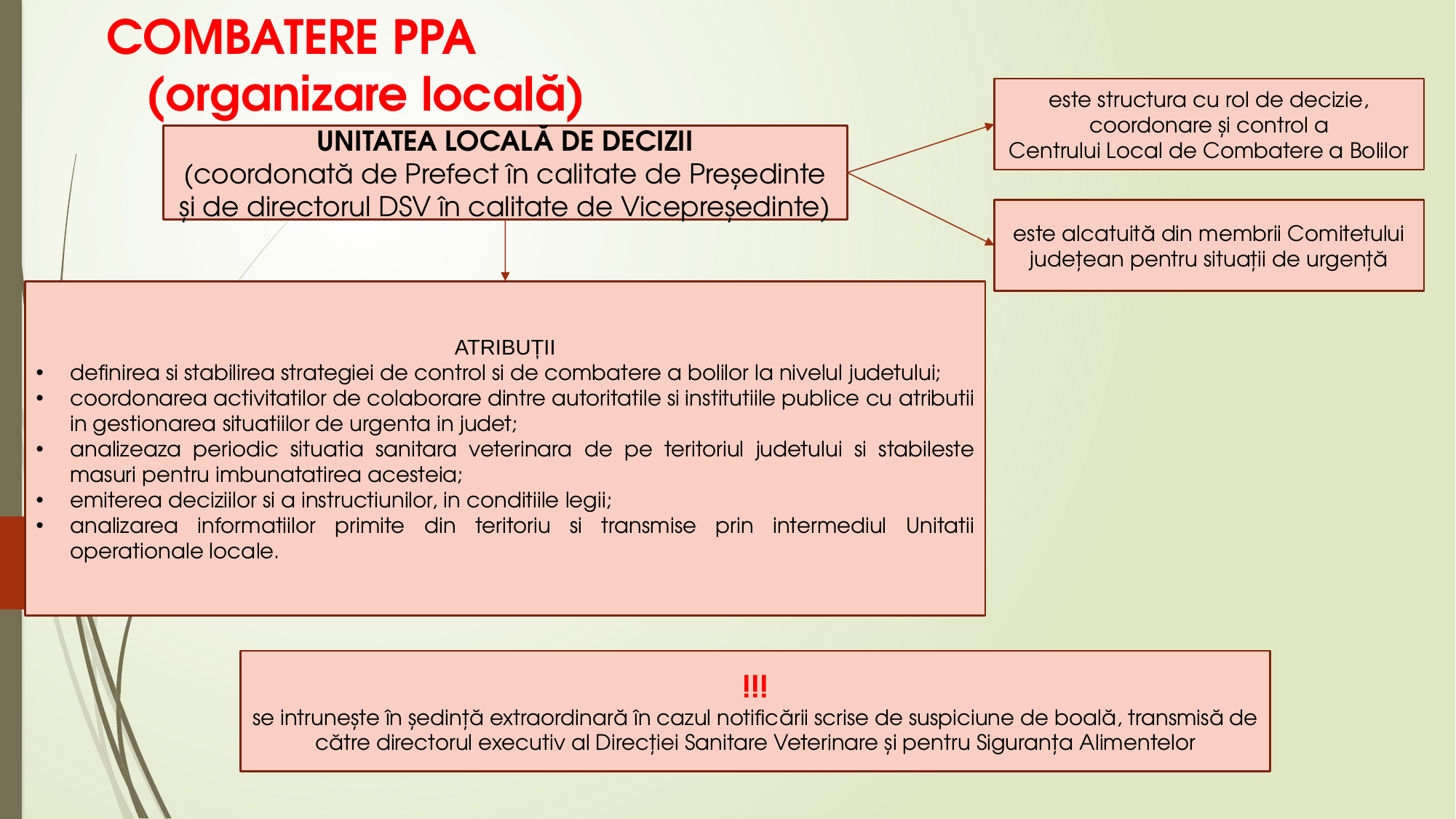

# COMBATERE PPA (organizare locală)
este structura cu rol de decizie, coordonare și control a
Centrului Local de Combatere a Bolilor
UNITATEA LOCALĂ DE DECIZII
(coordonată de Prefect în calitate de Președinte și de directorul DSV în calitate de Vicepreședinte)
este alcatuită din membrii Comitetului județean pentru situații de urgență
ATRIBUȚII
definirea si stabilirea strategiei de control si de combatere a bolilor la nivelul judetului;
coordonarea activitatilor de colaborare dintre autoritatile si institutiile publice cu atributii in gestionarea situatiilor de urgenta in judet;
analizeaza periodic situatia sanitara veterinara de pe teritoriul judetului si stabileste masuri pentru imbunatatirea acesteia;
emiterea deciziilor si a instructiunilor, in conditiile legii;
analizarea informatiilor primite din teritoriu si transmise prin intermediul Unitatii operationale locale.
14
!!!
se intrunește în ședință extraordinară în cazul notificării scrise de suspiciune de boală, transmisă de către directorul executiv al Direcției Sanitare Veterinare și pentru Siguranța Alimentelor